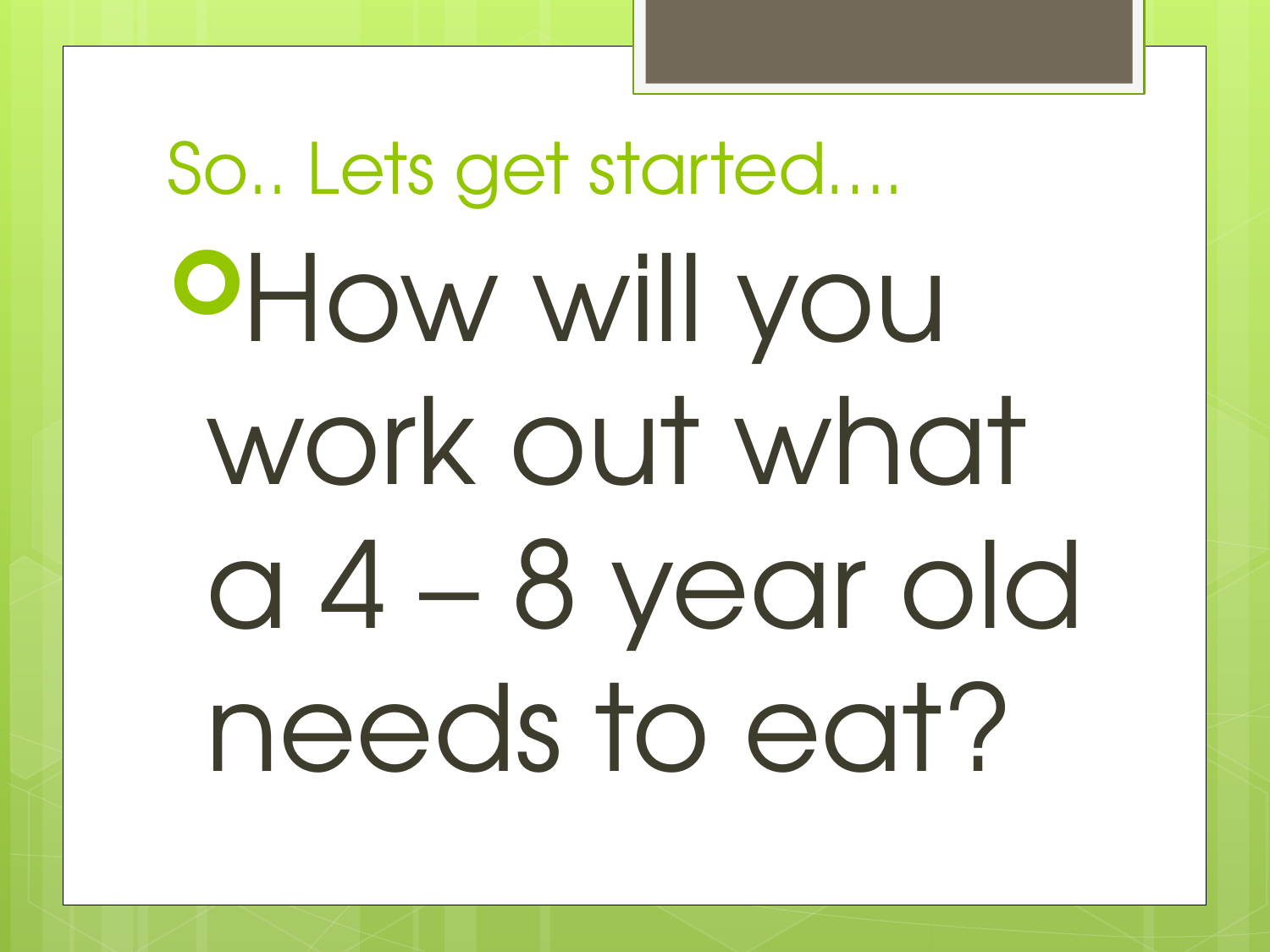

# So.. Lets get started….
How will you work out what a 4 – 8 year old needs to eat?